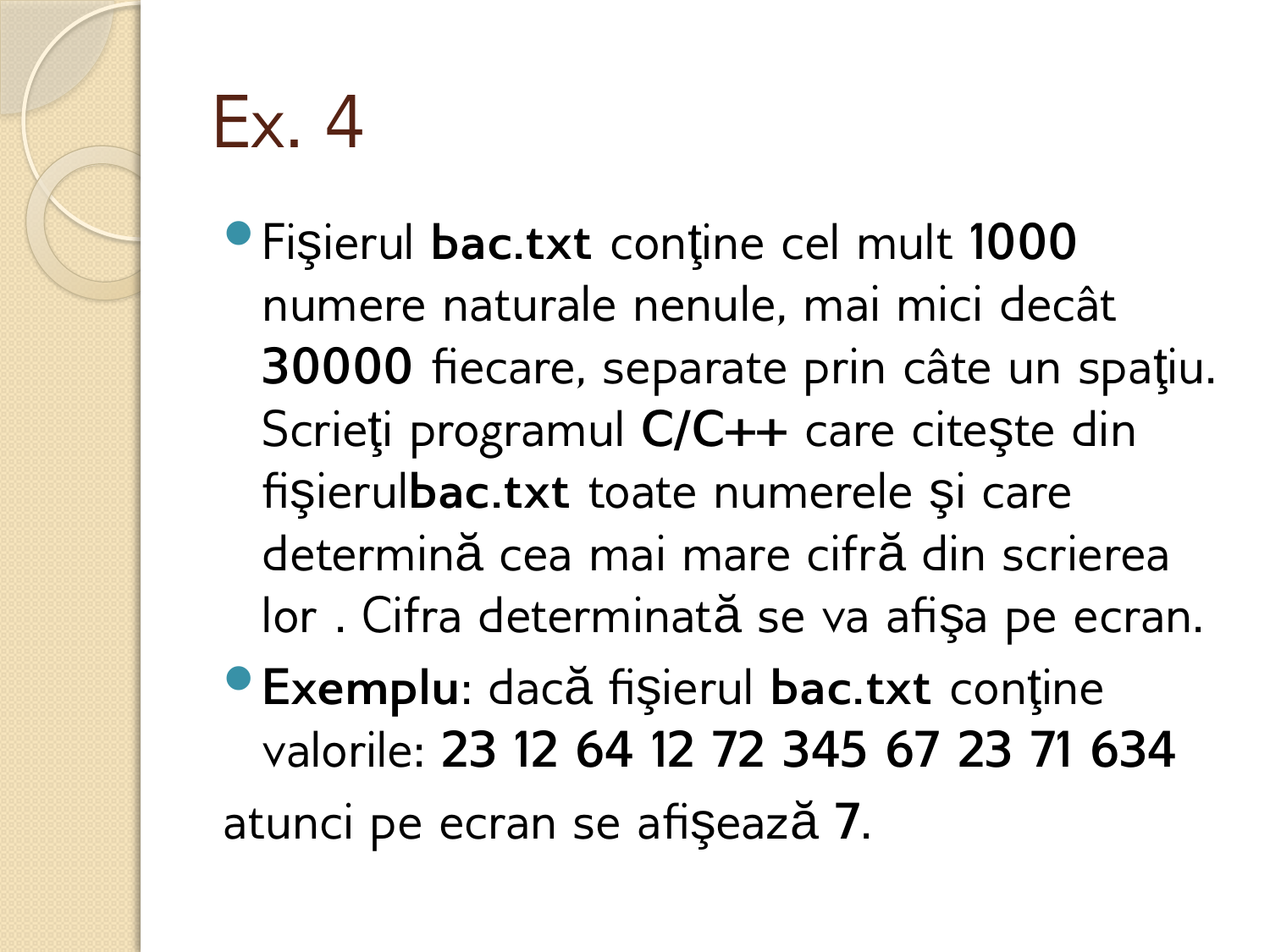

# Ex. 4
Fişierul bac.txt conţine cel mult 1000 numere naturale nenule, mai mici decât 30000 fiecare, separate prin câte un spaţiu. Scrieţi programul C/C++ care citeşte din fişierulbac.txt toate numerele şi care determină cea mai mare cifră din scrierea lor . Cifra determinată se va afişa pe ecran.
Exemplu: dacă fişierul bac.txt conţine valorile: 23 12 64 12 72 345 67 23 71 634
atunci pe ecran se afişează 7.